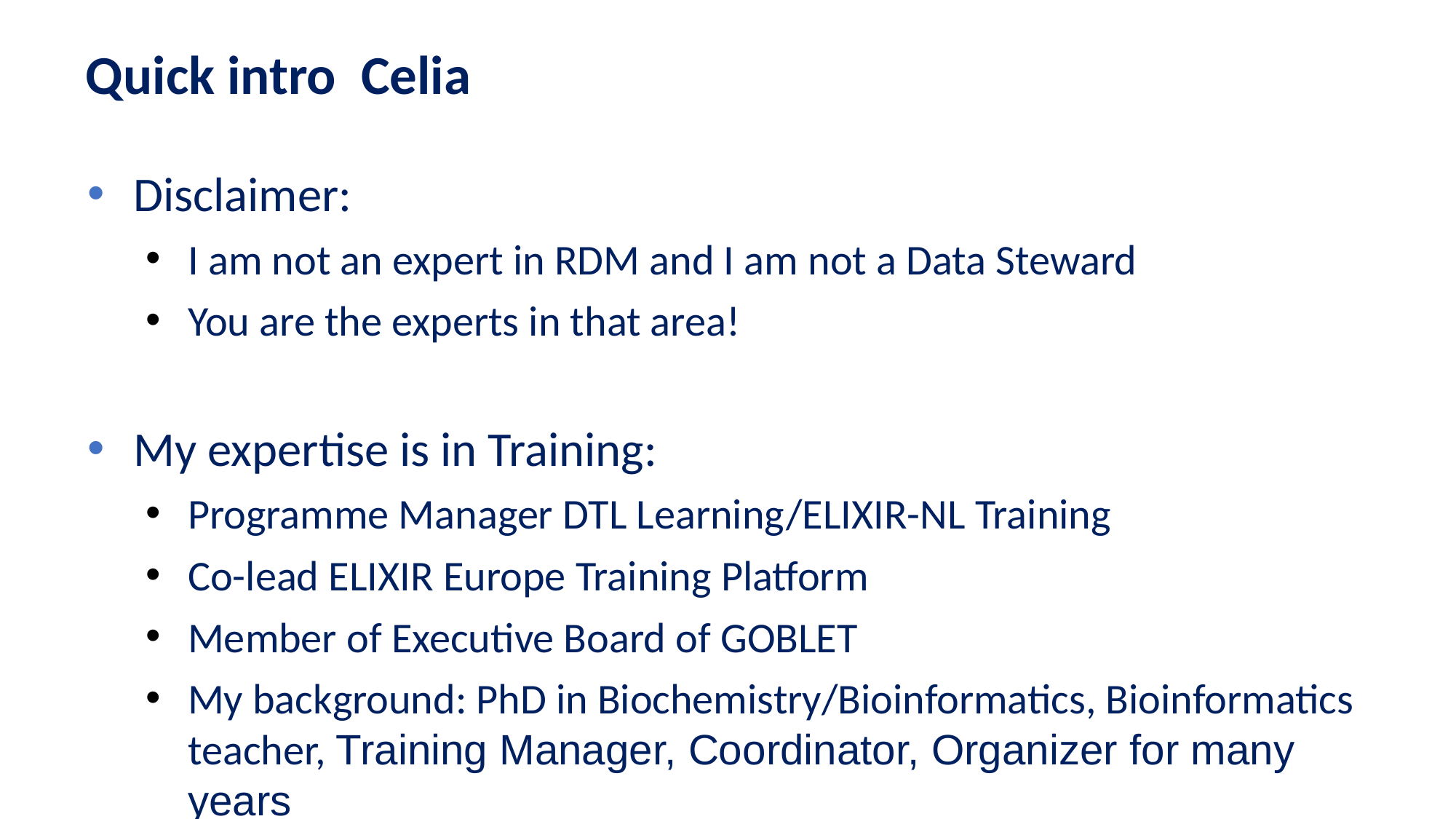

# Quick intro  Celia
Disclaimer:
I am not an expert in RDM and I am not a Data Steward
You are the experts in that area!

My expertise is in Training:
Programme Manager DTL Learning/ELIXIR-NL Training
Co-lead ELIXIR Europe Training Platform
Member of Executive Board of GOBLET
My background: PhD in Biochemistry/Bioinformatics, Bioinformatics teacher, Training Manager, Coordinator, Organizer for many years